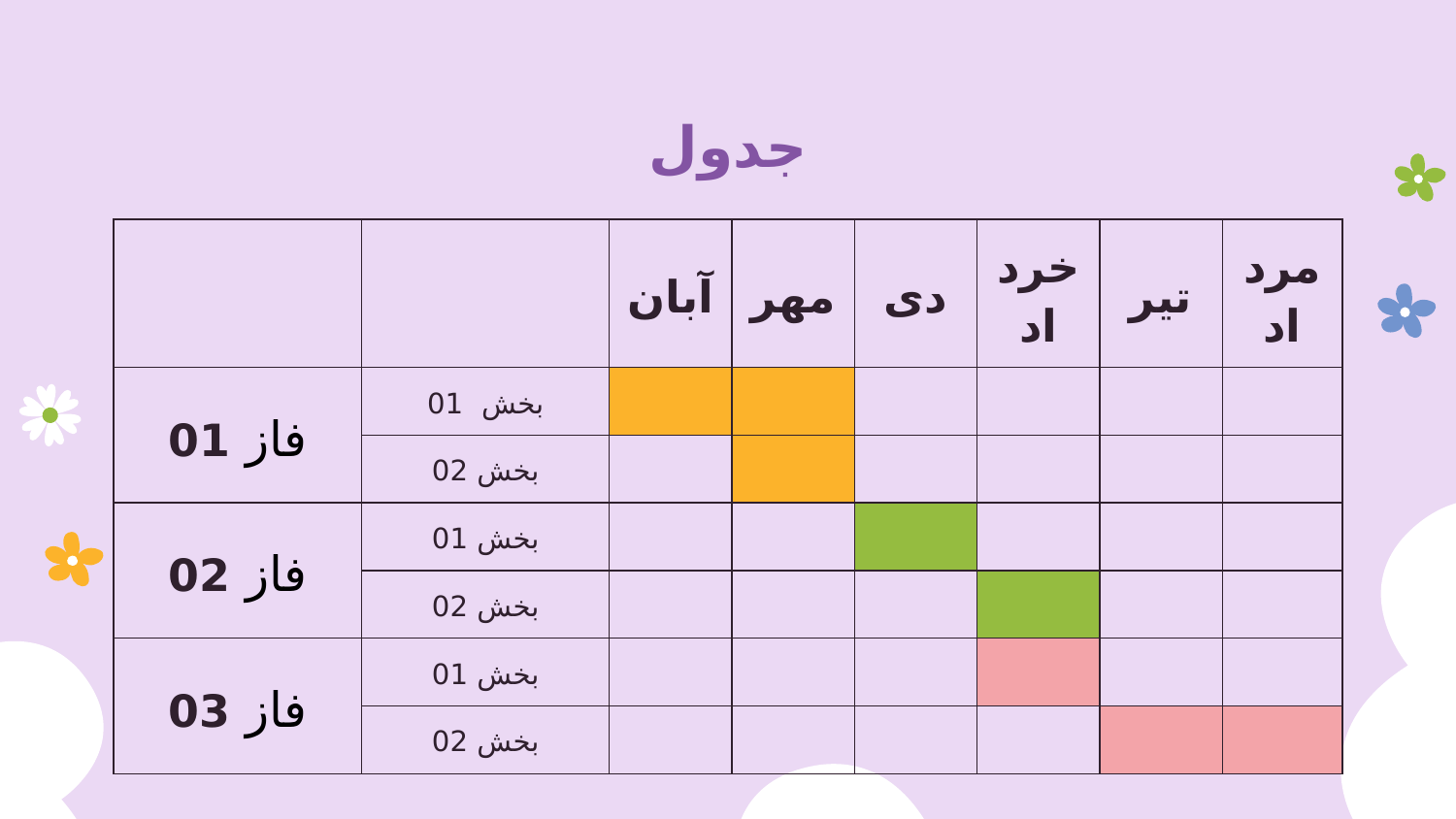

# جدول
|  |  | آبان | مهر | دی | خرداد | تیر | مرداد |
| --- | --- | --- | --- | --- | --- | --- | --- |
| فاز 01 | بخش 01 |  |  |  |  |  |  |
|  | بخش 02 |  |  |  |  |  |  |
| فاز 02 | بخش 01 |  |  |  |  |  |  |
|  | بخش 02 |  |  |  |  |  |  |
| فاز 03 | بخش 01 |  |  |  |  |  |  |
|  | بخش 02 |  |  |  |  |  |  |